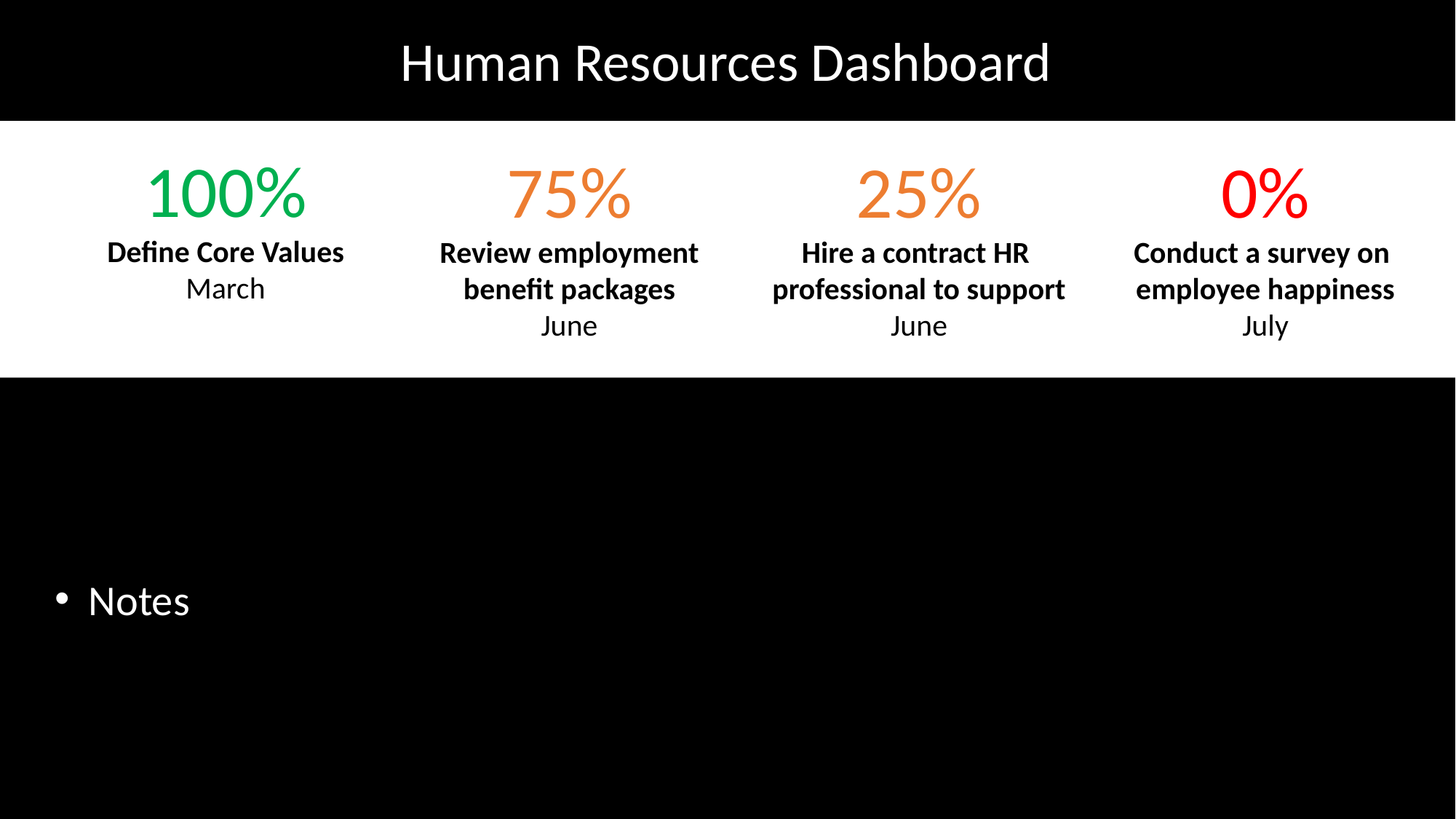

Human Resources Dashboard
100%
Define Core Values
March
75%
Review employment
benefit packages
June
25%
Hire a contract HR
professional to support
June
0%
Conduct a survey on
employee happiness
July
Notes